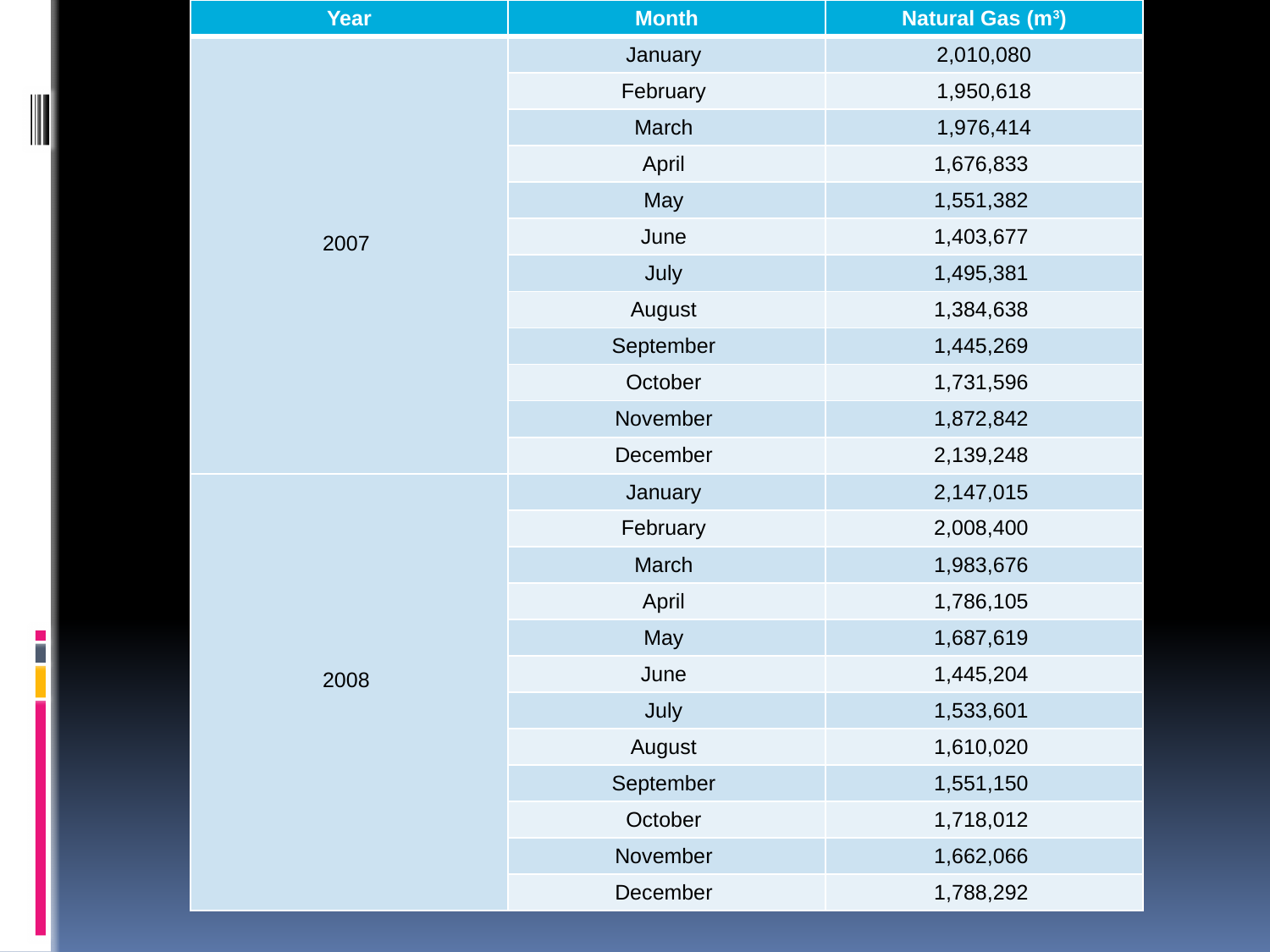

| Year | Month | Natural Gas (m3) |
| --- | --- | --- |
| 2007 | January | 2,010,080 |
|  | February | 1,950,618 |
|  | March | 1,976,414 |
|  | April | 1,676,833 |
|  | May | 1,551,382 |
|  | June | 1,403,677 |
|  | July | 1,495,381 |
|  | August | 1,384,638 |
|  | September | 1,445,269 |
|  | October | 1,731,596 |
|  | November | 1,872,842 |
|  | December | 2,139,248 |
| 2008 | January | 2,147,015 |
|  | February | 2,008,400 |
|  | March | 1,983,676 |
|  | April | 1,786,105 |
|  | May | 1,687,619 |
|  | June | 1,445,204 |
|  | July | 1,533,601 |
|  | August | 1,610,020 |
|  | September | 1,551,150 |
|  | October | 1,718,012 |
|  | November | 1,662,066 |
|  | December | 1,788,292 |